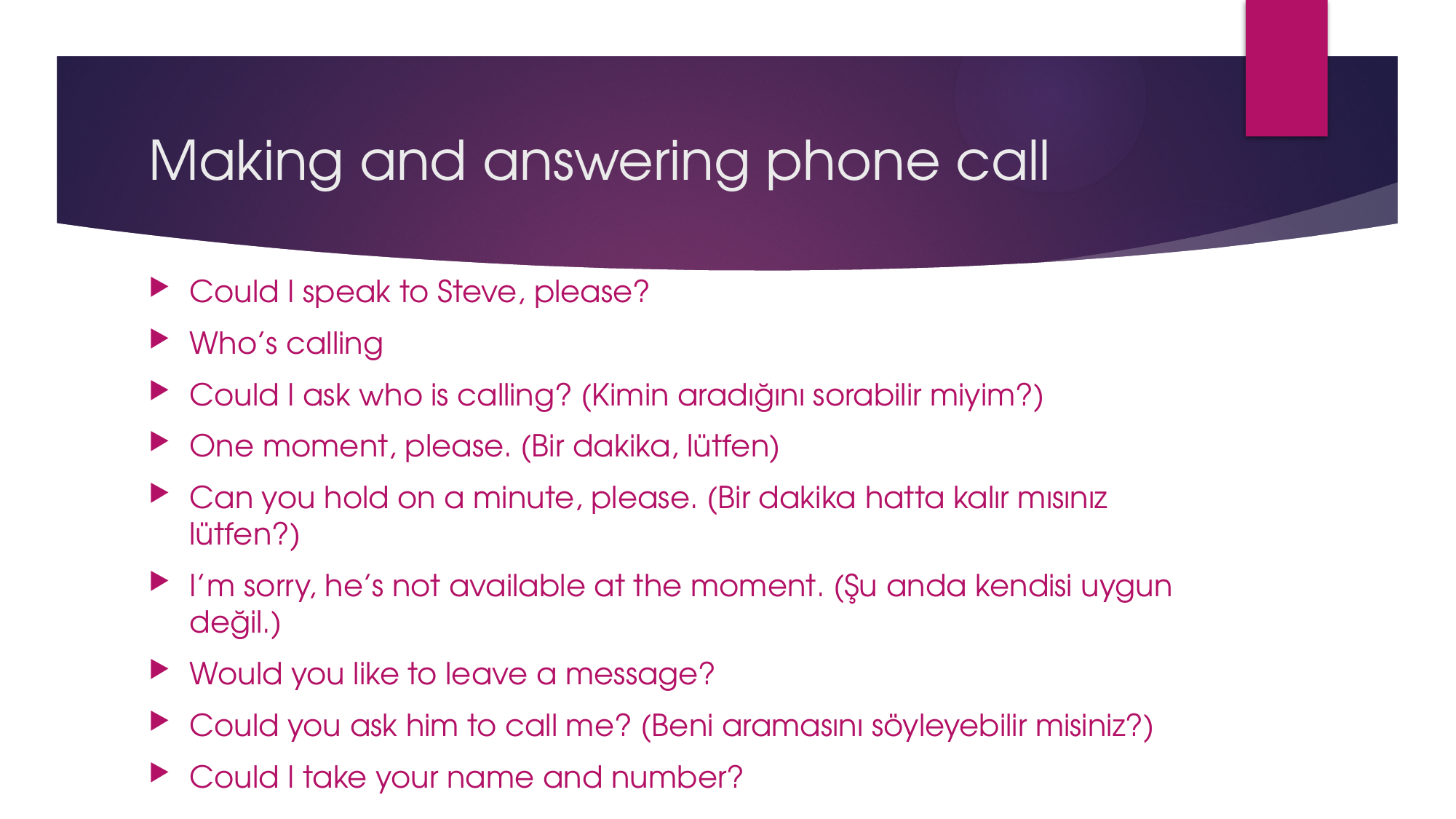

# Making and answering phone call

Could I speak to Steve, please?
Who’s calling
Could I ask who is calling? (Kimin aradığını sorabilir miyim?)
One moment, please. (Bir dakika, lütfen)
Can you hold on a minute, please. (Bir dakika hatta kalır mısınız lütfen?)
I’m sorry, he’s not available at the moment. (Şu anda kendisi uygun değil.)
Would you like to leave a message?
Could you ask him to call me? (Beni aramasını söyleyebilir misiniz?)
Could I take your name and number?